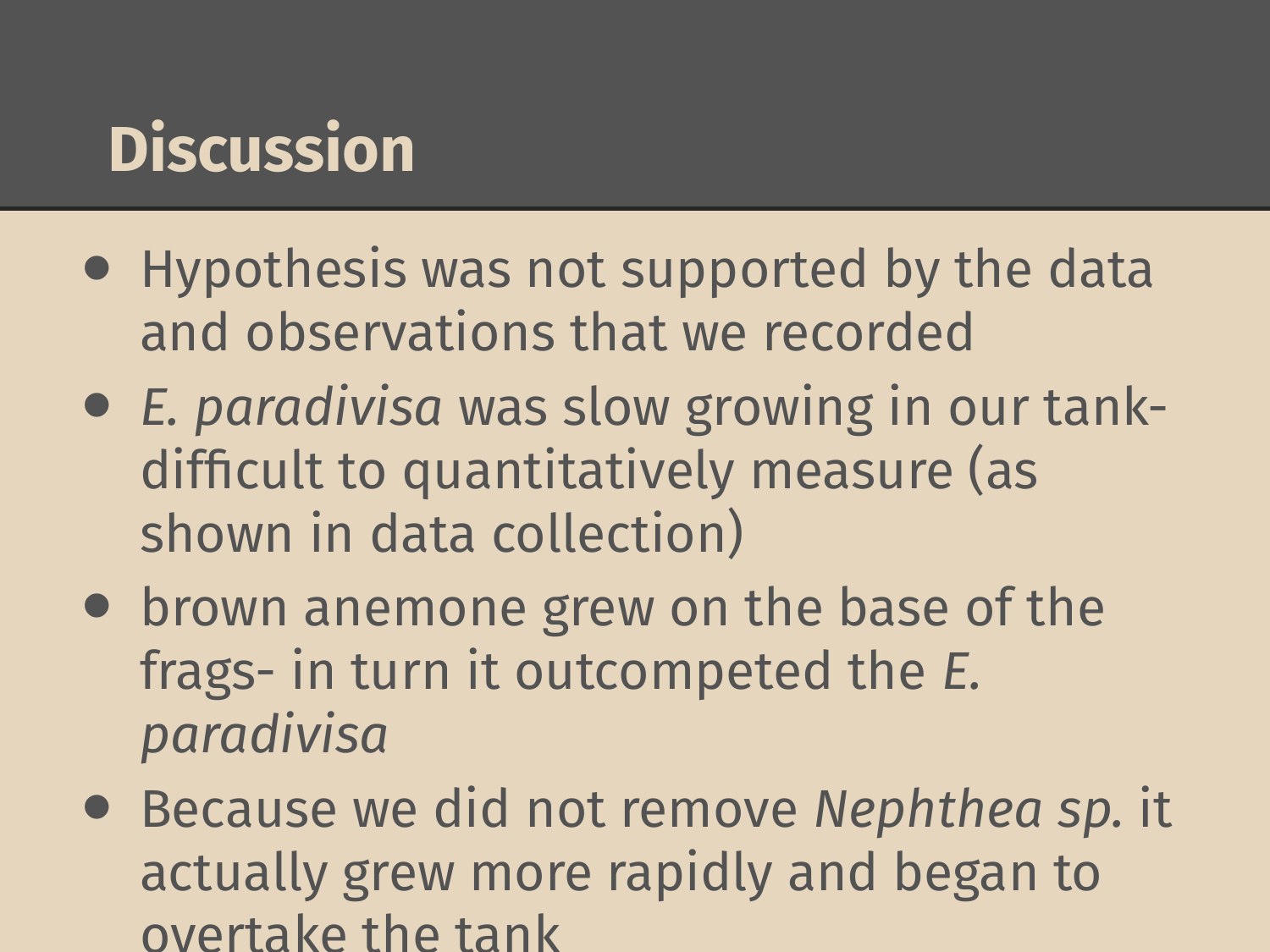

# Discussion
Hypothesis was not supported by the data and observations that we recorded
E. paradivisa was slow growing in our tank- difficult to quantitatively measure (as shown in data collection)
brown anemone grew on the base of the frags- in turn it outcompeted the E. paradivisa
Because we did not remove Nephthea sp. it actually grew more rapidly and began to overtake the tank